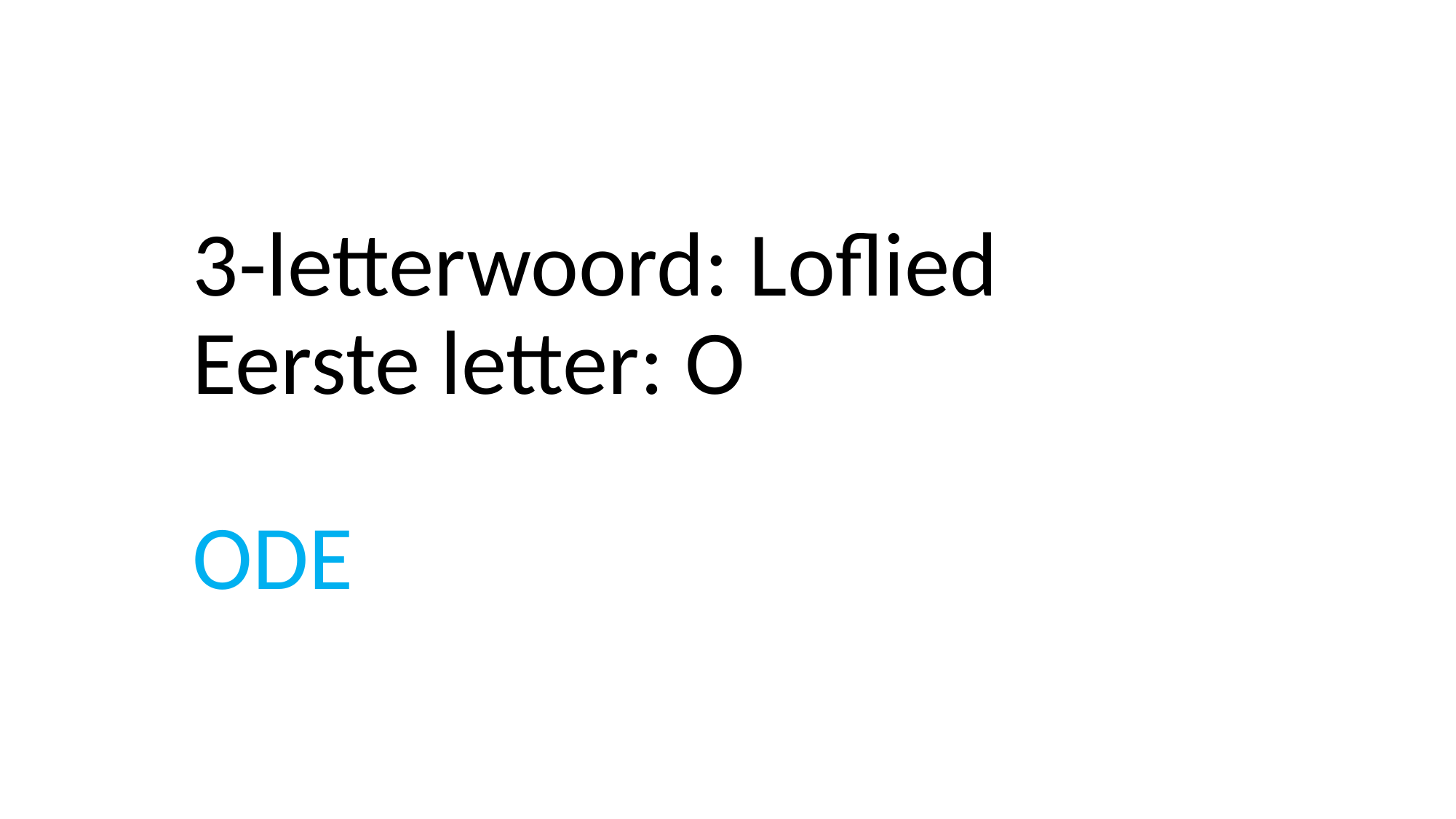

# 3-letterwoord: Loflied Eerste letter: O
ODE